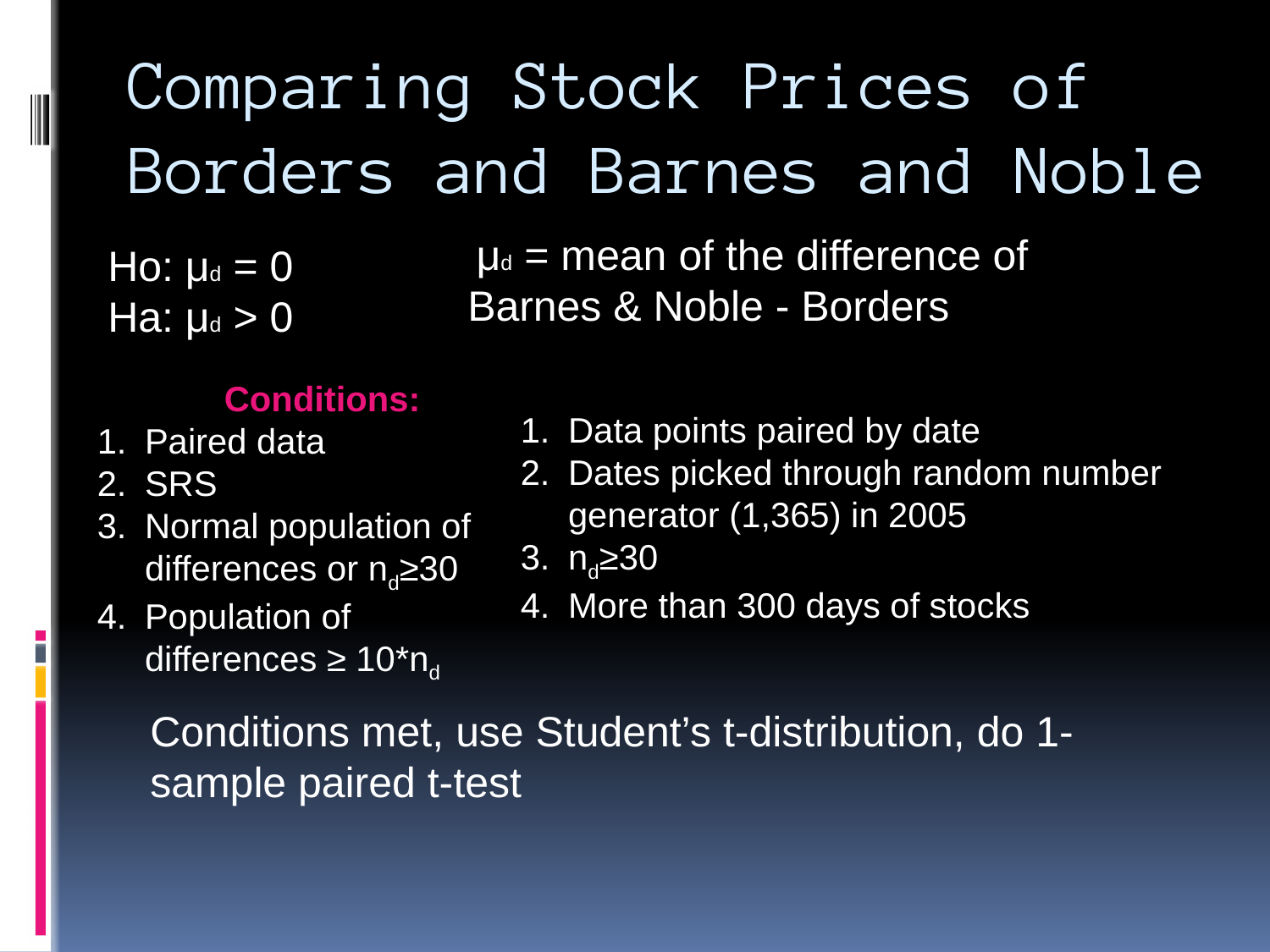

Comparing Stock Prices of Borders and Barnes and Noble
 μd = mean of the difference of
Barnes & Noble - Borders
Ho: μd = 0
Ha: μd > 0
	Conditions:
Paired data
SRS
Normal population of differences or nd≥30
Population of differences ≥ 10*nd

Data points paired by date
Dates picked through random number generator (1,365) in 2005
nd≥30
More than 300 days of stocks

Conditions met, use Student’s t-distribution, do 1-sample paired t-test